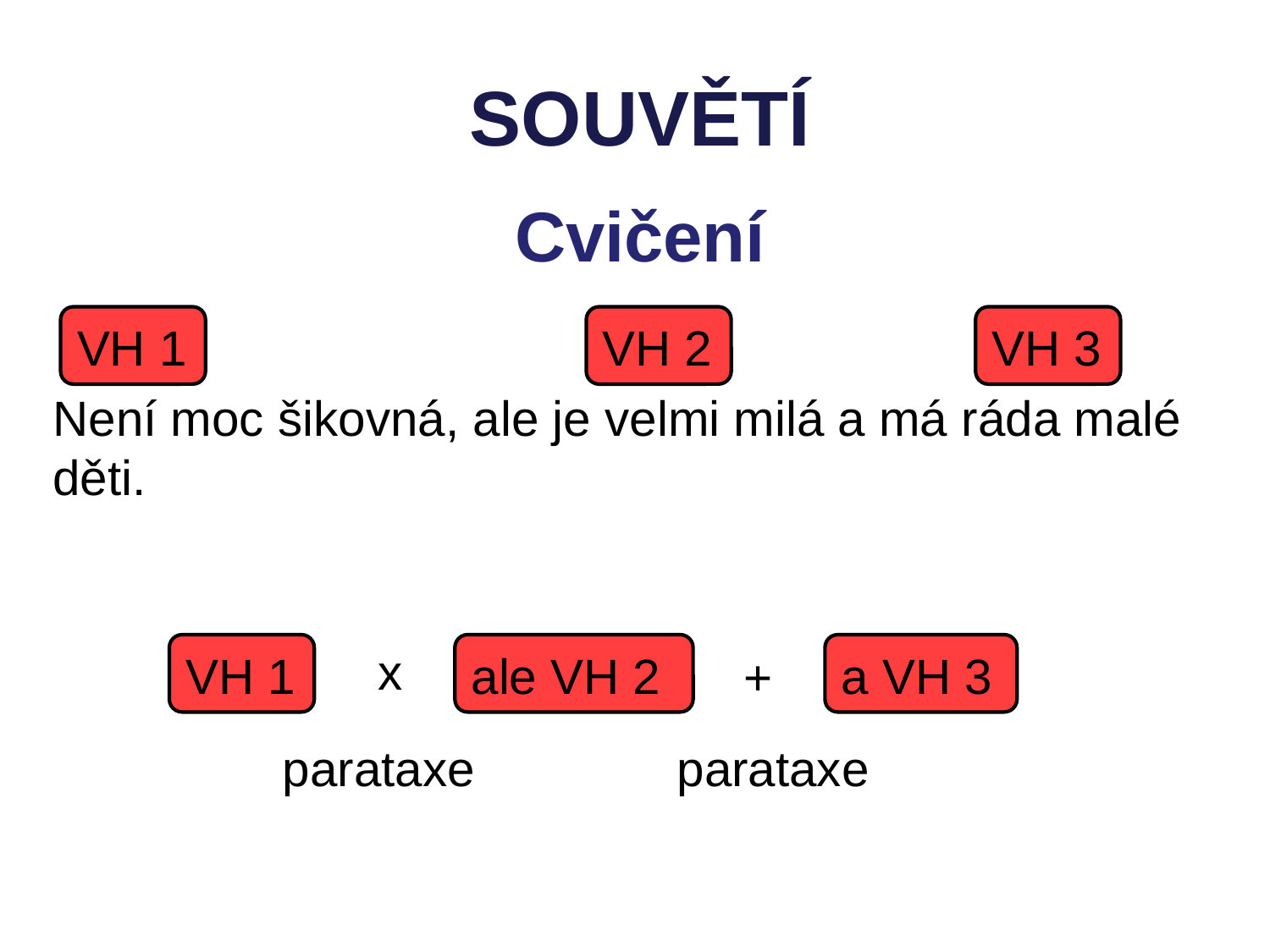

SOUVĚTÍ
Cvičení
VH 1
VH 2
VH 3
Není moc šikovná, ale je velmi milá a má ráda malé děti.
VH 1
x
ale VH 2
a VH 3
+
parataxe
parataxe